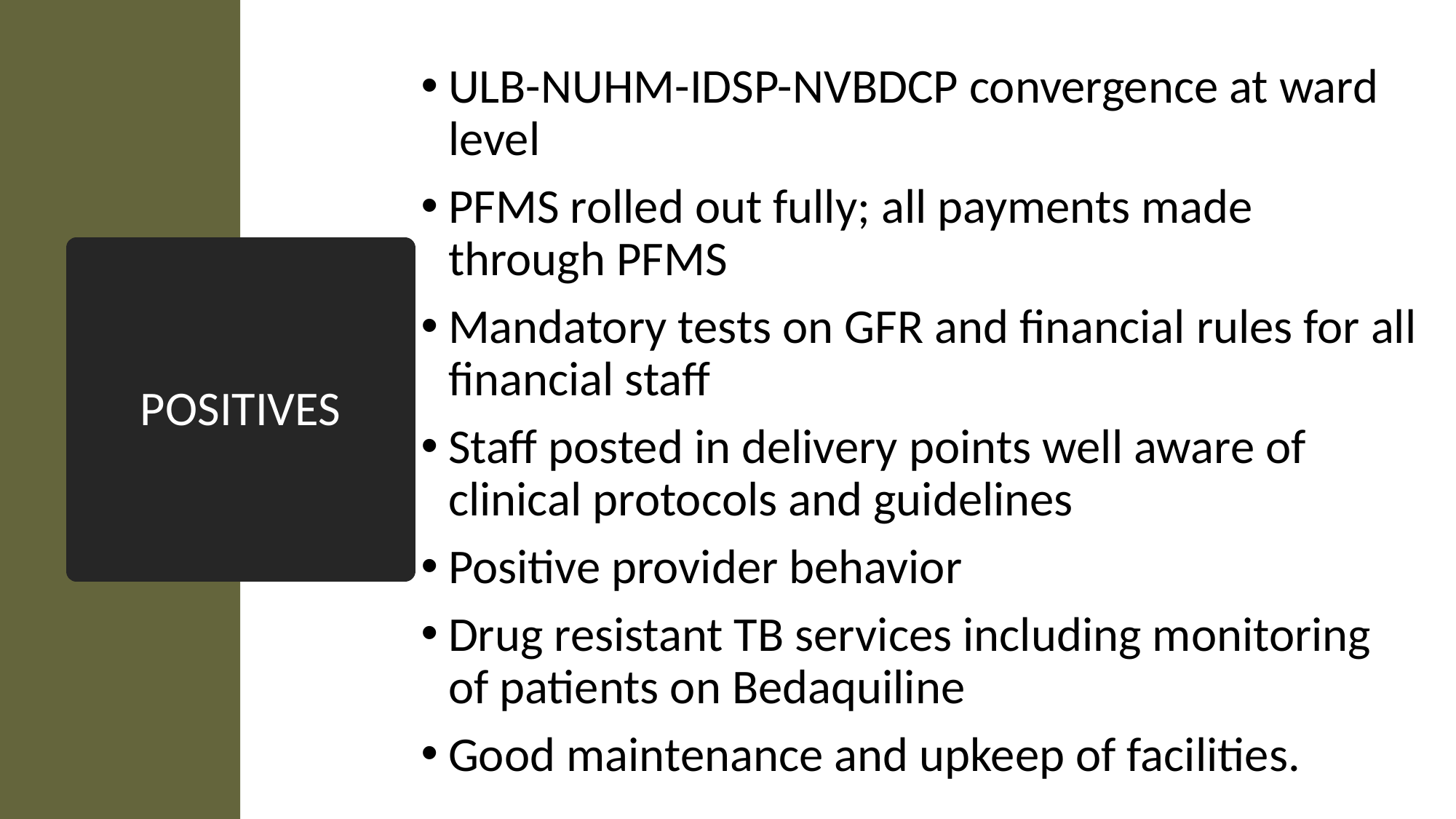

ULB-NUHM-IDSP-NVBDCP convergence at ward level
PFMS rolled out fully; all payments made through PFMS
Mandatory tests on GFR and financial rules for all financial staff
Staff posted in delivery points well aware of clinical protocols and guidelines
Positive provider behavior
Drug resistant TB services including monitoring of patients on Bedaquiline
Good maintenance and upkeep of facilities.

# POSITIVES